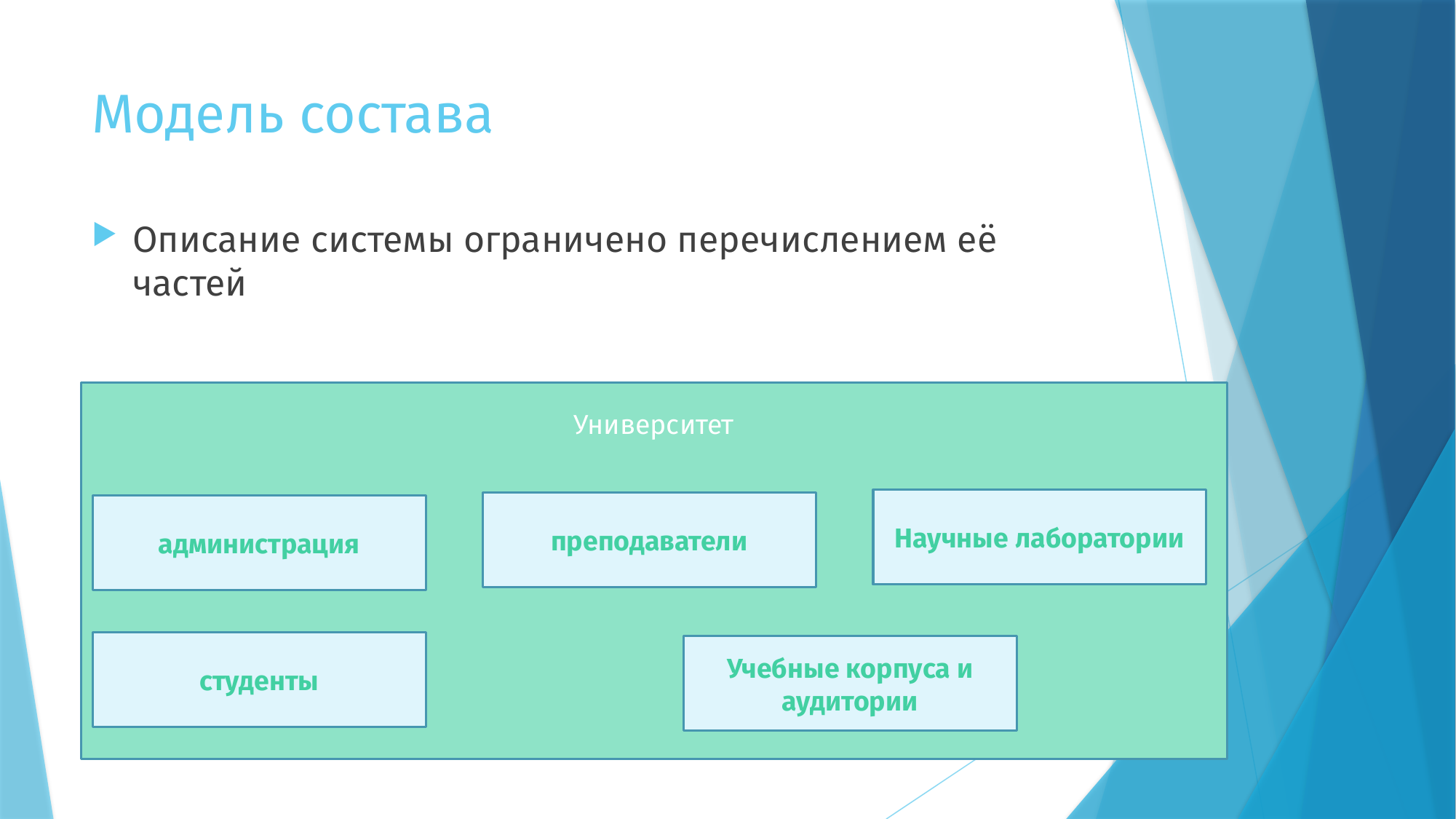

# Модель состава
Описание системы ограничено перечислением её частей
Университет

Научные лаборатории
преподаватели
администрация
студенты
Учебные корпуса и аудитории